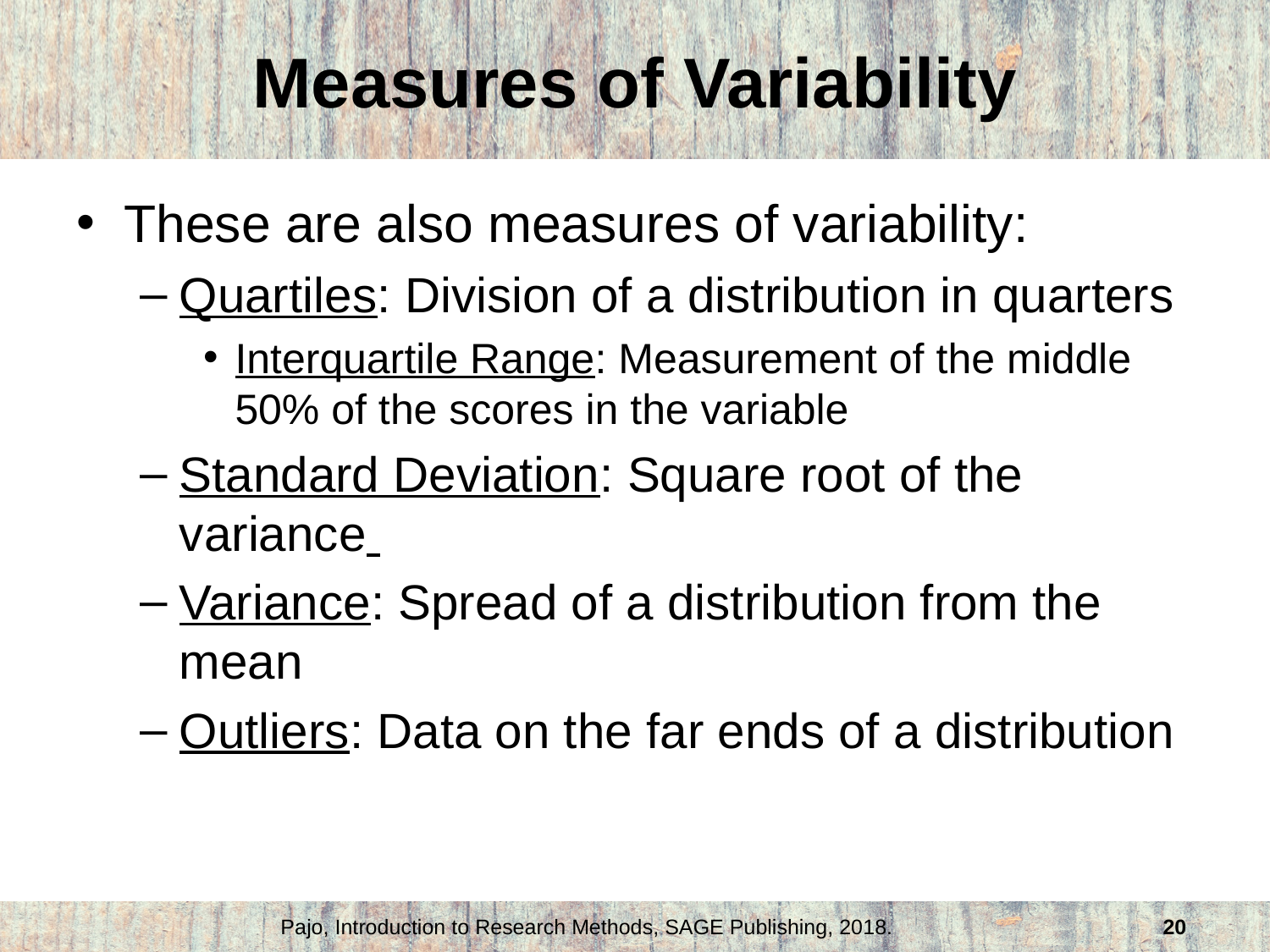

# Measures of Variability
These are also measures of variability:
Quartiles: Division of a distribution in quarters
Interquartile Range: Measurement of the middle 50% of the scores in the variable
Standard Deviation: Square root of the variance
Variance: Spread of a distribution from the mean
Outliers: Data on the far ends of a distribution

Pajo, Introduction to Research Methods, SAGE Publishing, 2018.
20